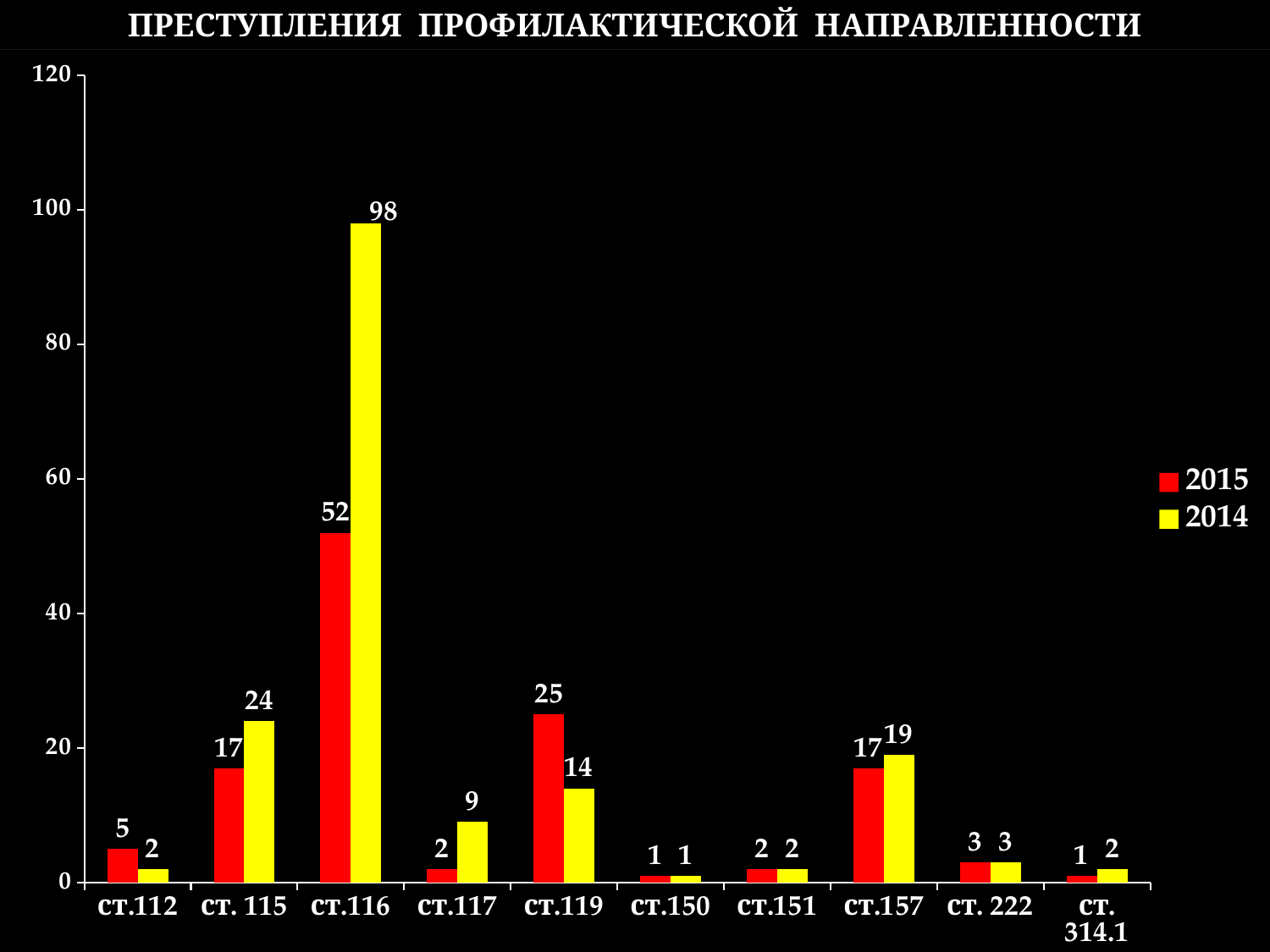

ПРЕСТУПЛЕНИЯ  ПРОФИЛАКТИЧЕСКОЙ  НАПРАВЛЕННОСТИ

### Chart

| Category | 2015 | 2014 |
|---|---|---|
| ст.112 | 5.0 | 2.0 |
| ст. 115 | 17.0 | 24.0 |
| ст.116 | 52.0 | 98.0 |
| ст.117 | 2.0 | 9.0 |
| ст.119 | 25.0 | 14.0 |
| ст.150 | 1.0 | 1.0 |
| ст.151 | 2.0 | 2.0 |
| ст.157 | 17.0 | 19.0 |
| ст. 222 | 3.0 | 3.0 |
| ст. 314.1 | 1.0 | 2.0 |